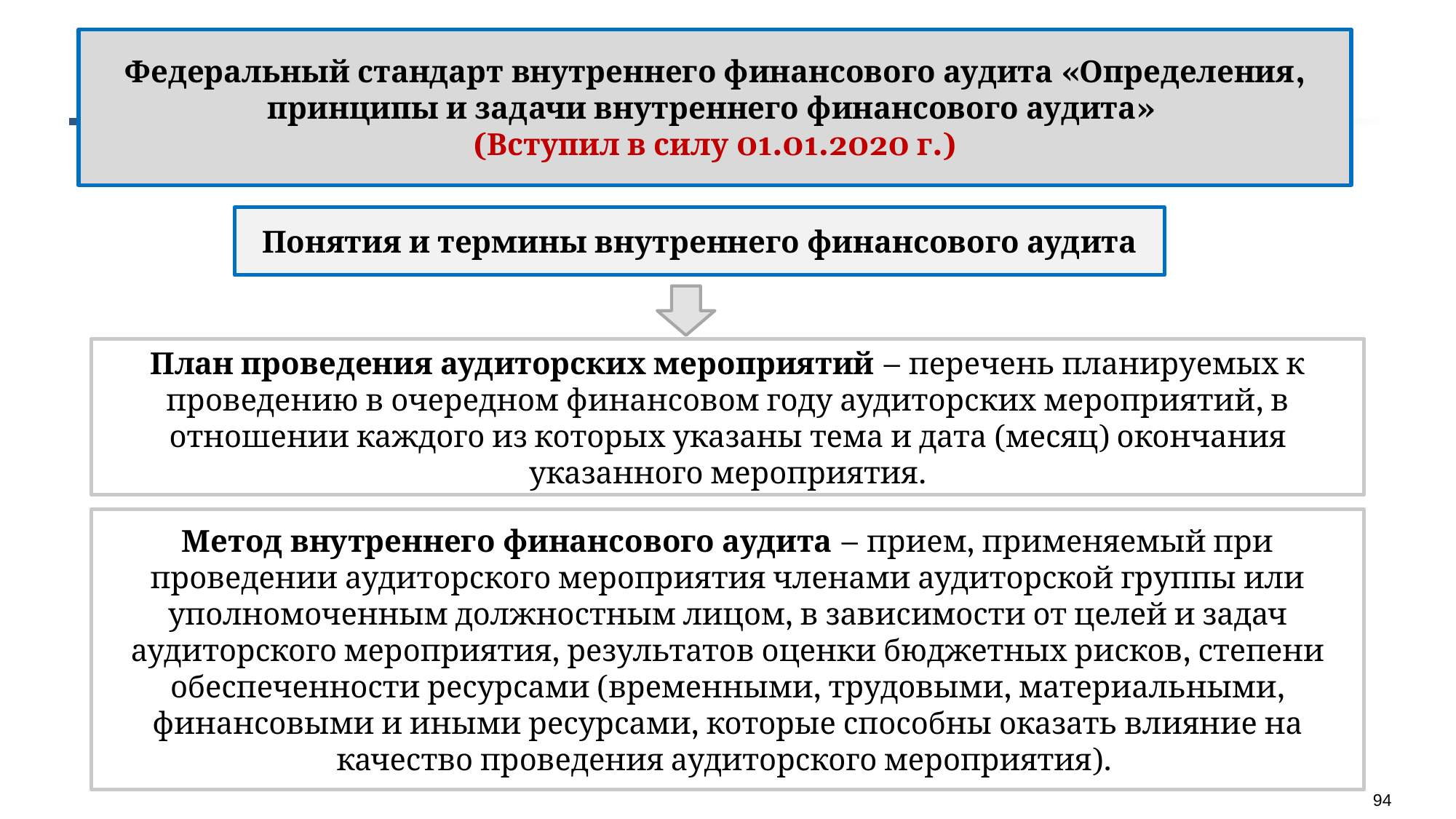

Федеральный стандарт внутреннего финансового аудита «Определения, принципы и задачи внутреннего финансового аудита»
(Вступил в силу 01.01.2020 г.)
Понятия и термины внутреннего финансового аудита

План проведения аудиторских мероприятий – перечень планируемых к проведению в очередном финансовом году аудиторских мероприятий, в отношении каждого из которых указаны тема и дата (месяц) окончания указанного мероприятия.
Метод внутреннего финансового аудита – прием, применяемый при проведении аудиторского мероприятия членами аудиторской группы или уполномоченным должностным лицом, в зависимости от целей и задач аудиторского мероприятия, результатов оценки бюджетных рисков, степени обеспеченности ресурсами (временными, трудовыми, материальными, финансовыми и иными ресурсами, которые способны оказать влияние на качество проведения аудиторского мероприятия).